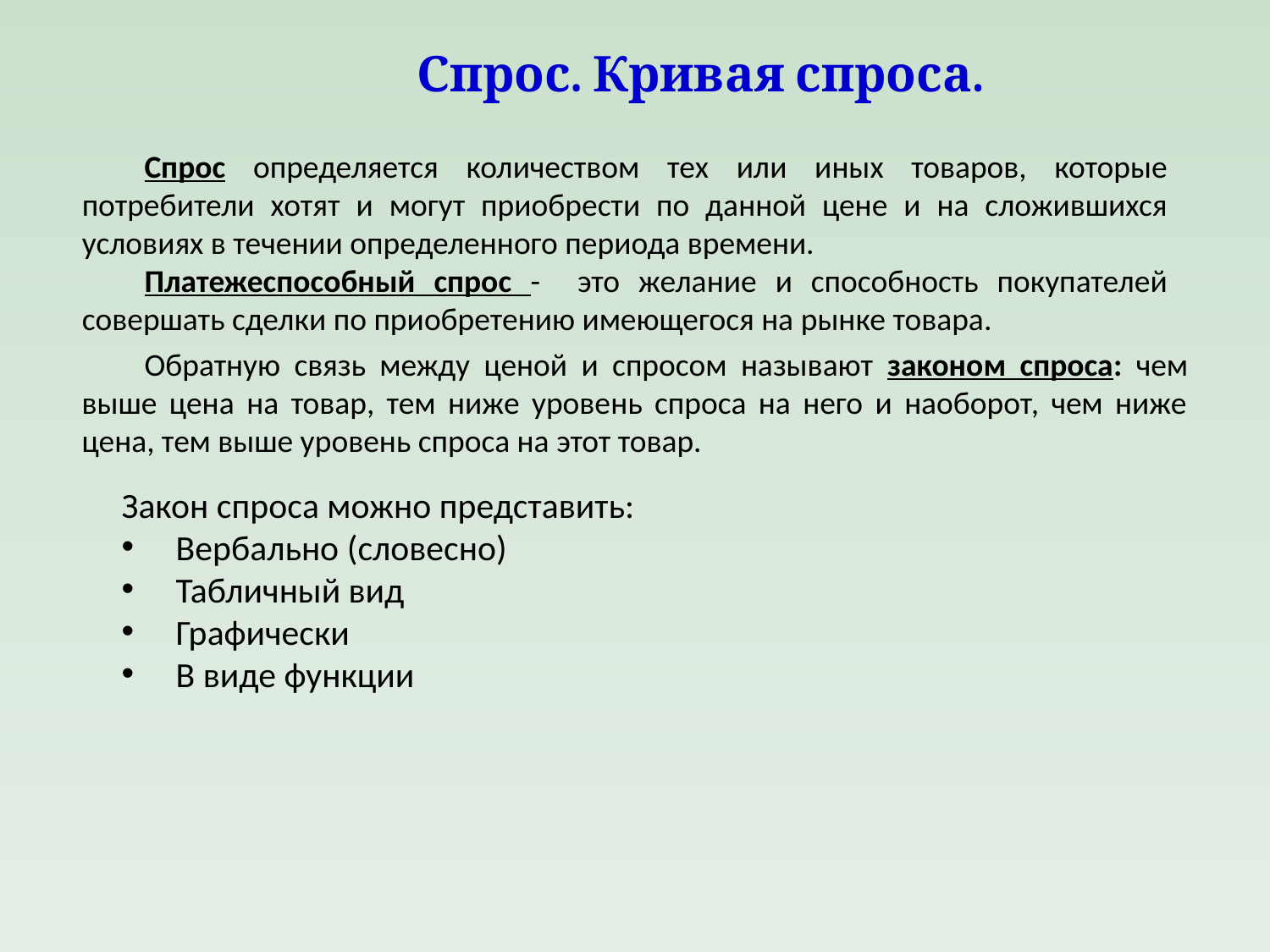

Спрос. Кривая спроса.
Спрос определяется количеством тех или иных товаров, которые потребители хотят и могут приобрести по данной цене и на сложившихся условиях в течении определенного периода времени.
Платежеспособный спрос -  это желание и способность покупателей совершать сделки по приобретению имеющегося на рынке товара.
Обратную связь между ценой и спросом называют законом спроса: чем выше цена на товар, тем ниже уровень спроса на него и наоборот, чем ниже цена, тем выше уровень спроса на этот товар.
Закон спроса можно представить:
   Вербально (словесно)
   Табличный вид
   Графически
   В виде функции